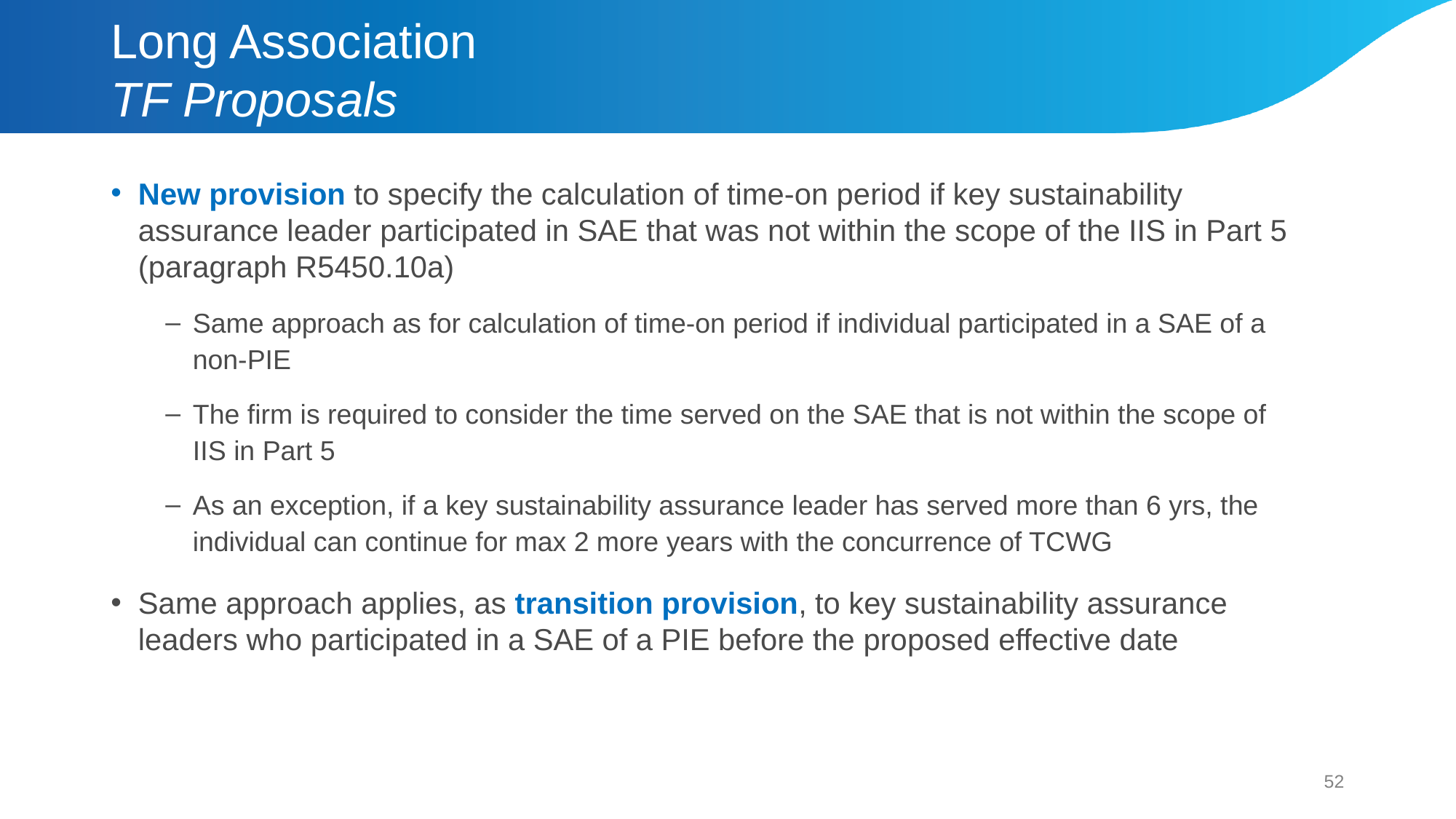

# Long Association TF Proposals
New provision to specify the calculation of time-on period if key sustainability assurance leader participated in SAE that was not within the scope of the IIS in Part 5 (paragraph R5450.10a)
Same approach as for calculation of time-on period if individual participated in a SAE of a non-PIE
The firm is required to consider the time served on the SAE that is not within the scope of IIS in Part 5
As an exception, if a key sustainability assurance leader has served more than 6 yrs, the individual can continue for max 2 more years with the concurrence of TCWG
Same approach applies, as transition provision, to key sustainability assurance leaders who participated in a SAE of a PIE before the proposed effective date

52